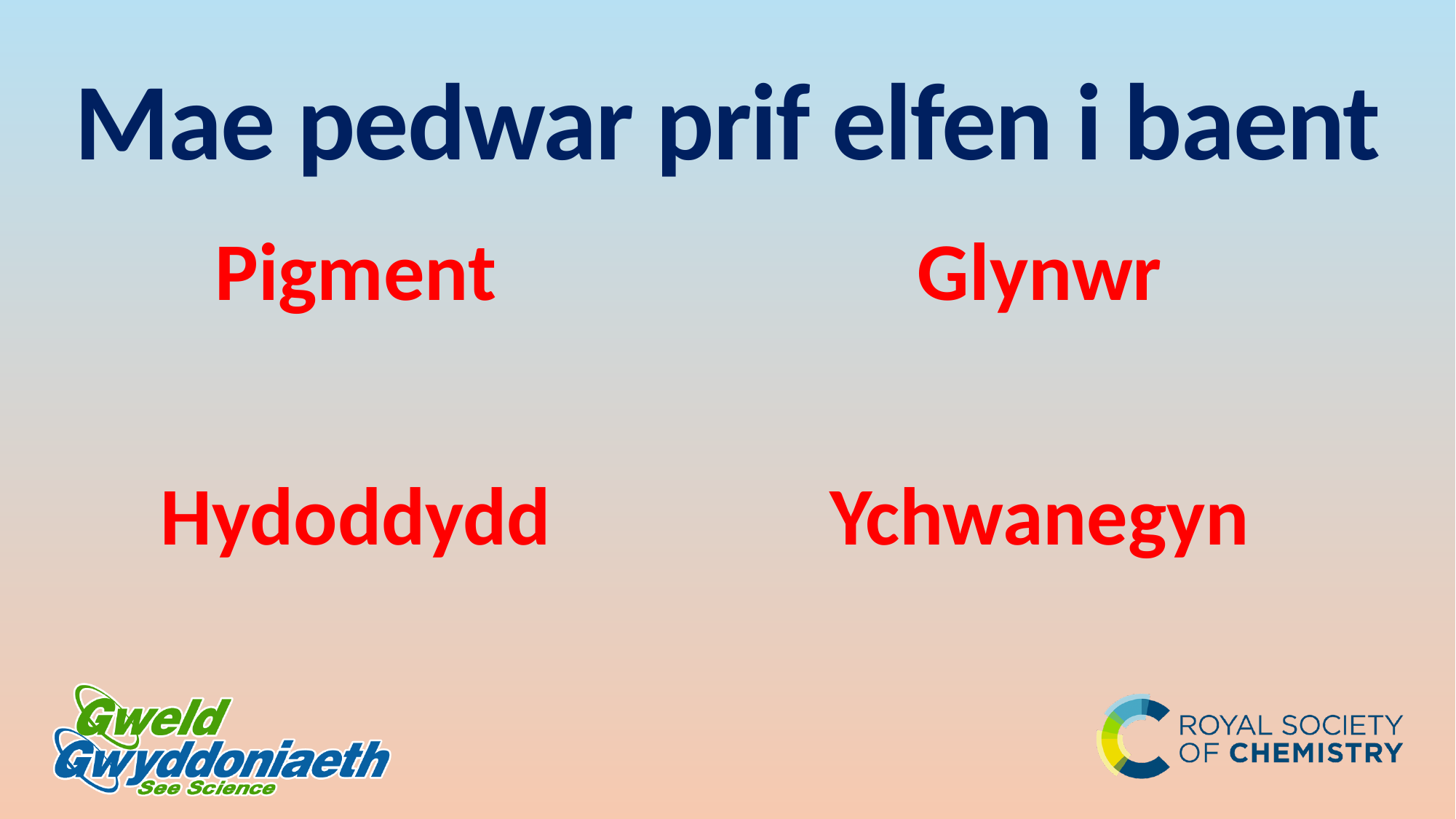

Mae pedwar prif elfen i baent
Pigment
Glynwr
Hydoddydd
Ychwanegyn